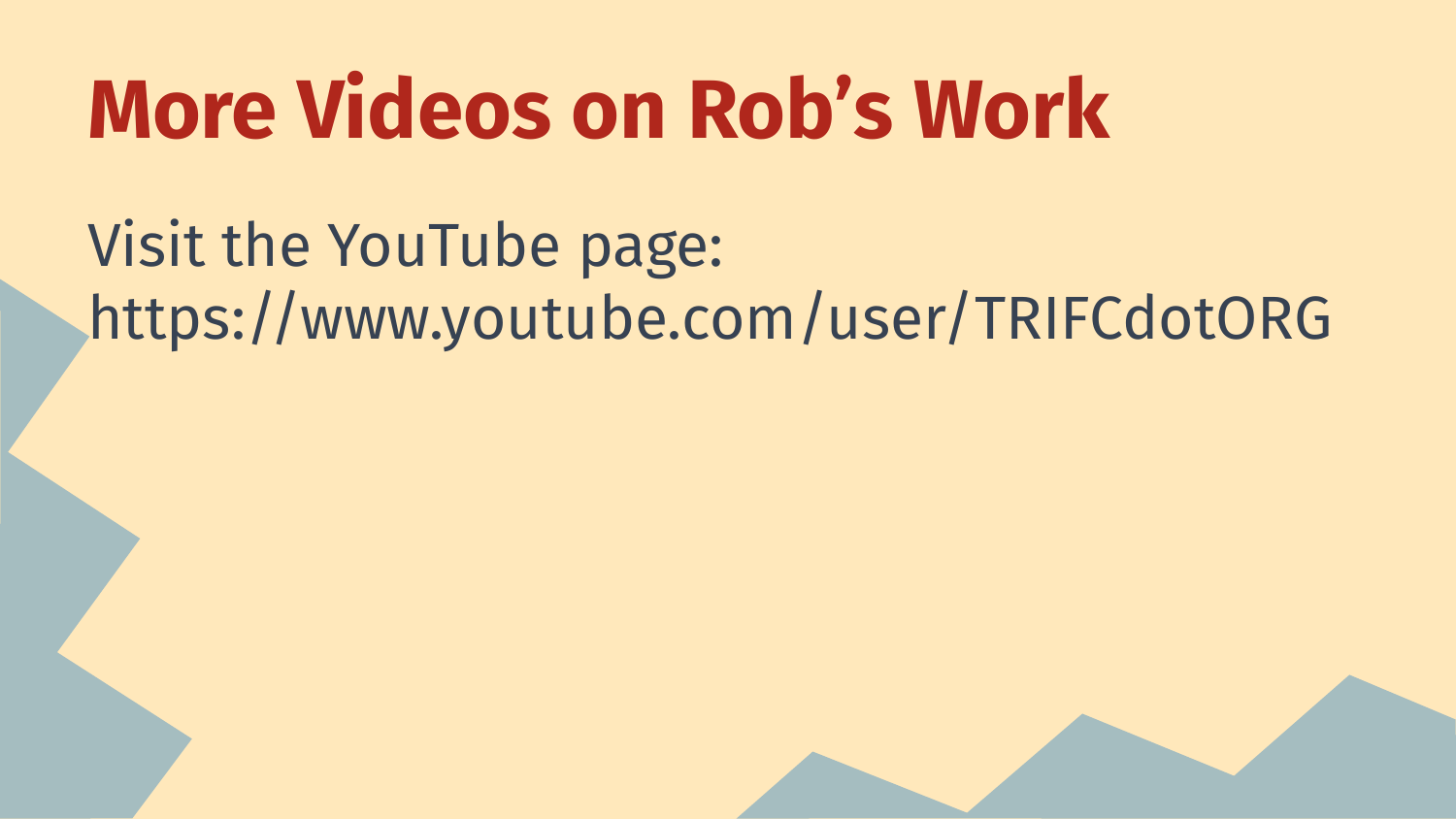

# More Videos on Rob’s Work
Visit the YouTube page: https://www.youtube.com/user/TRIFCdotORG